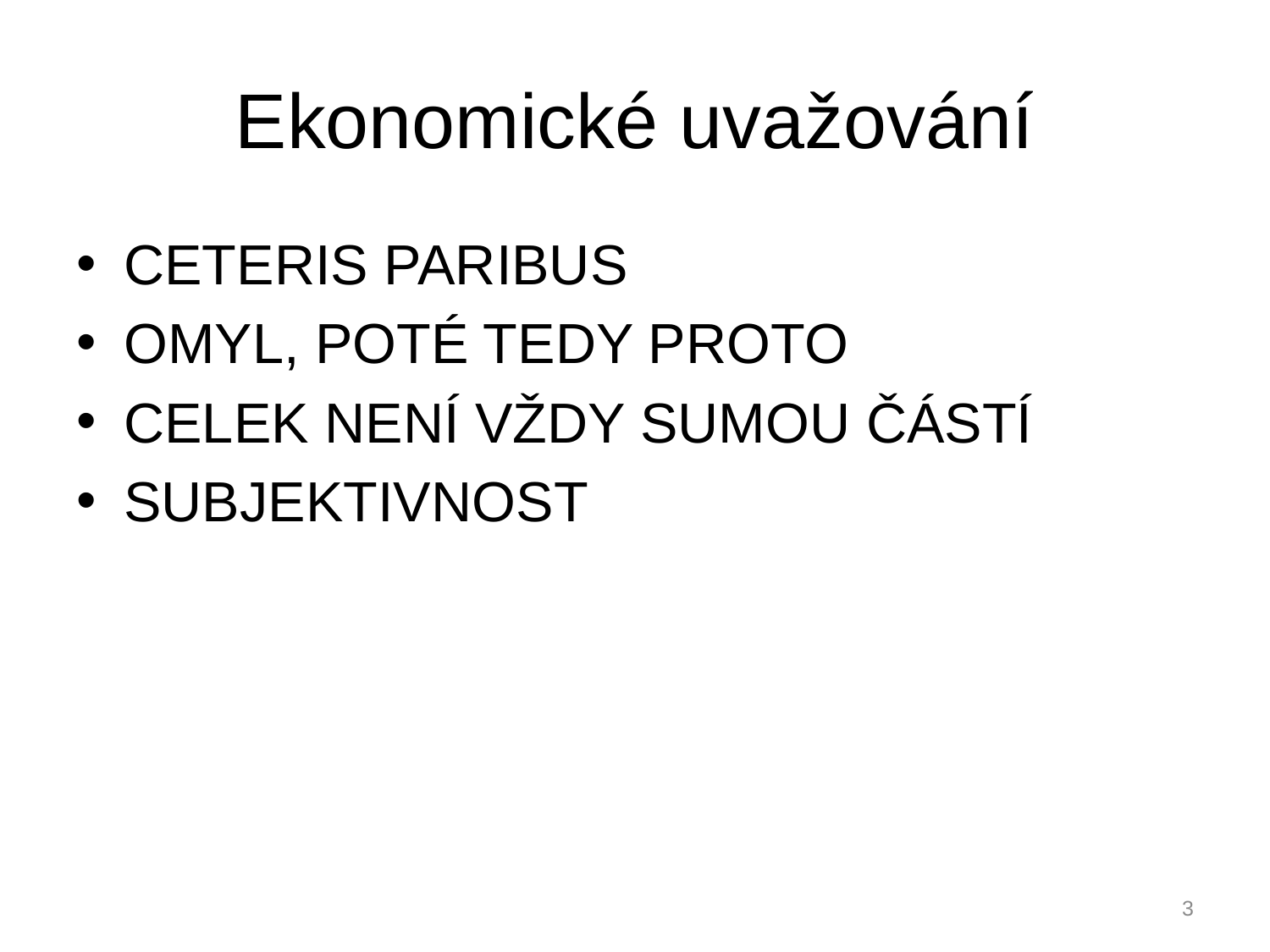

# Ekonomické uvažování
CETERIS PARIBUS
OMYL, POTÉ TEDY PROTO
CELEK NENÍ VŽDY SUMOU ČÁSTÍ
SUBJEKTIVNOST
3